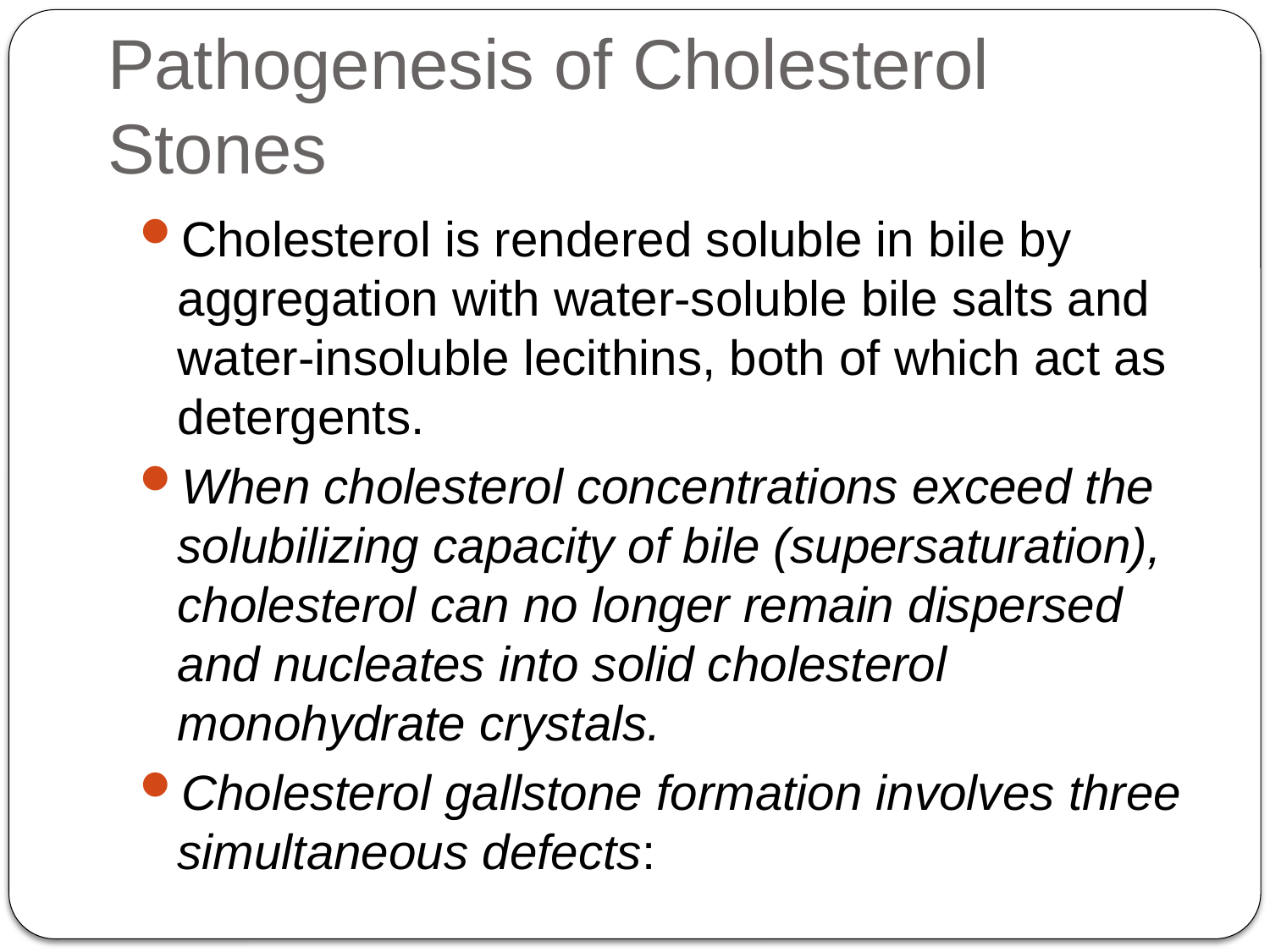

# Pathogenesis of Cholesterol Stones
Cholesterol is rendered soluble in bile by aggregation with water-soluble bile salts and water-insoluble lecithins, both of which act as detergents.
When cholesterol concentrations exceed the solubilizing capacity of bile (supersaturation), cholesterol can no longer remain dispersed and nucleates into solid cholesterol monohydrate crystals.
Cholesterol gallstone formation involves three simultaneous defects: